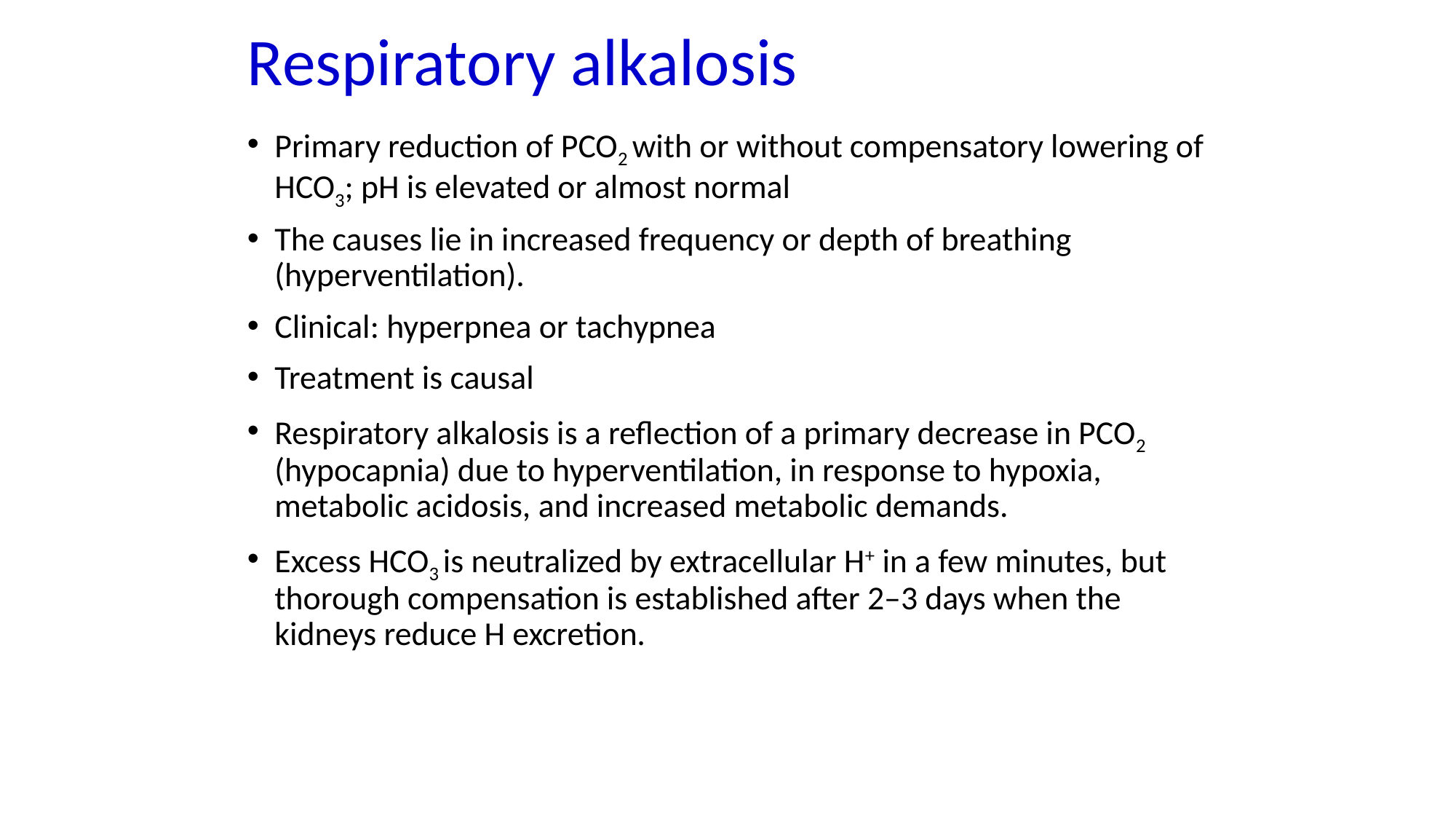

# Respiratory alkalosis
Primary reduction of PCO2 with or without compensatory lowering of HCO3; pH is elevated or almost normal
The causes lie in increased frequency or depth of breathing (hyperventilation).
Clinical: hyperpnea or tachypnea
Treatment is causal
Respiratory alkalosis is a reflection of a primary decrease in PCO2 (hypocapnia) due to hyperventilation, in response to hypoxia, metabolic acidosis, and increased metabolic demands.
Excess HCO3 is neutralized by extracellular H+ in a few minutes, but thorough compensation is established after 2–3 days when the kidneys reduce H excretion.